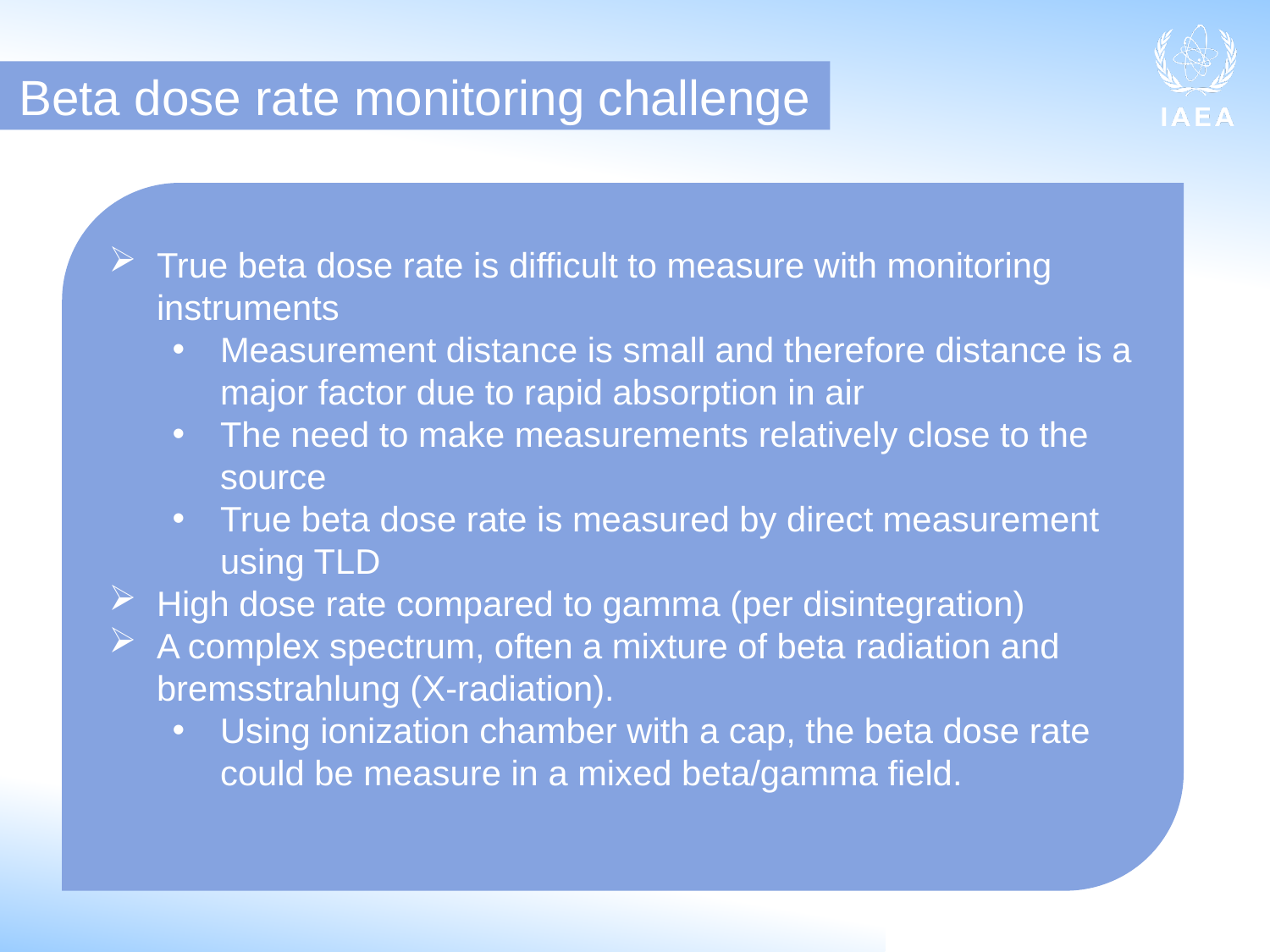

Beta dose rate monitoring challenge
True beta dose rate is difficult to measure with monitoring instruments
Measurement distance is small and therefore distance is a major factor due to rapid absorption in air
The need to make measurements relatively close to the source
True beta dose rate is measured by direct measurement using TLD
High dose rate compared to gamma (per disintegration)
A complex spectrum, often a mixture of beta radiation and bremsstrahlung (X-radiation).
Using ionization chamber with a cap, the beta dose rate could be measure in a mixed beta/gamma field.